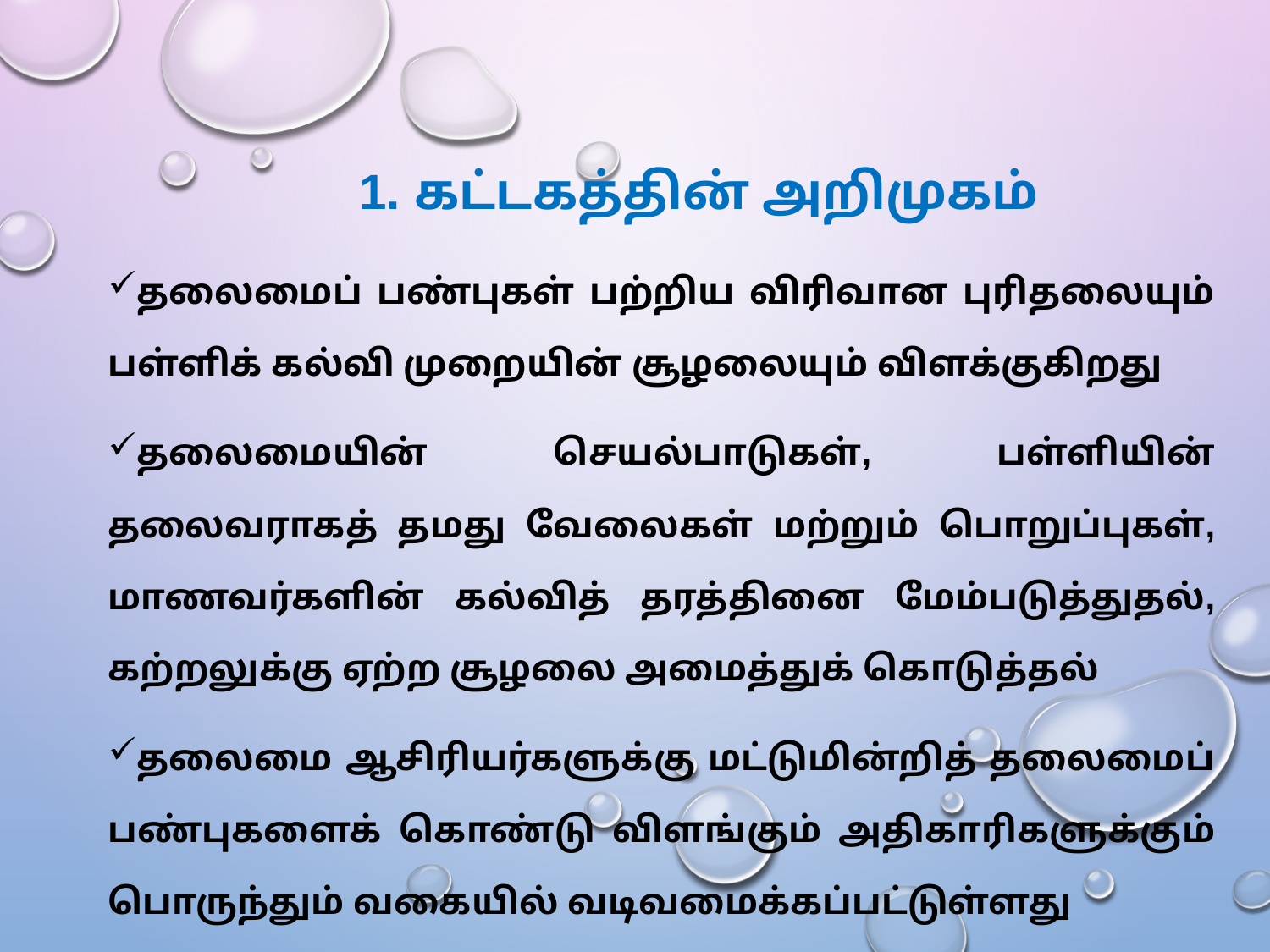

# 1. கட்டகத்தின் அறிமுகம்
தலைமைப் பண்புகள் பற்றிய விரிவான புரிதலையும் பள்ளிக் கல்வி முறையின் சூழலையும் விளக்குகிறது
தலைமையின் செயல்பாடுகள், பள்ளியின் தலைவராகத் தமது வேலைகள் மற்றும் பொறுப்புகள், மாணவர்களின் கல்வித் தரத்தினை மேம்படுத்துதல், கற்றலுக்கு ஏற்ற சூழலை அமைத்துக் கொடுத்தல்
தலைமை ஆசிரியர்களுக்கு மட்டுமின்றித் தலைமைப் பண்புகளைக் கொண்டு விளங்கும் அதிகாரிகளுக்கும் பொருந்தும் வகையில் வடிவமைக்கப்பட்டுள்ளது